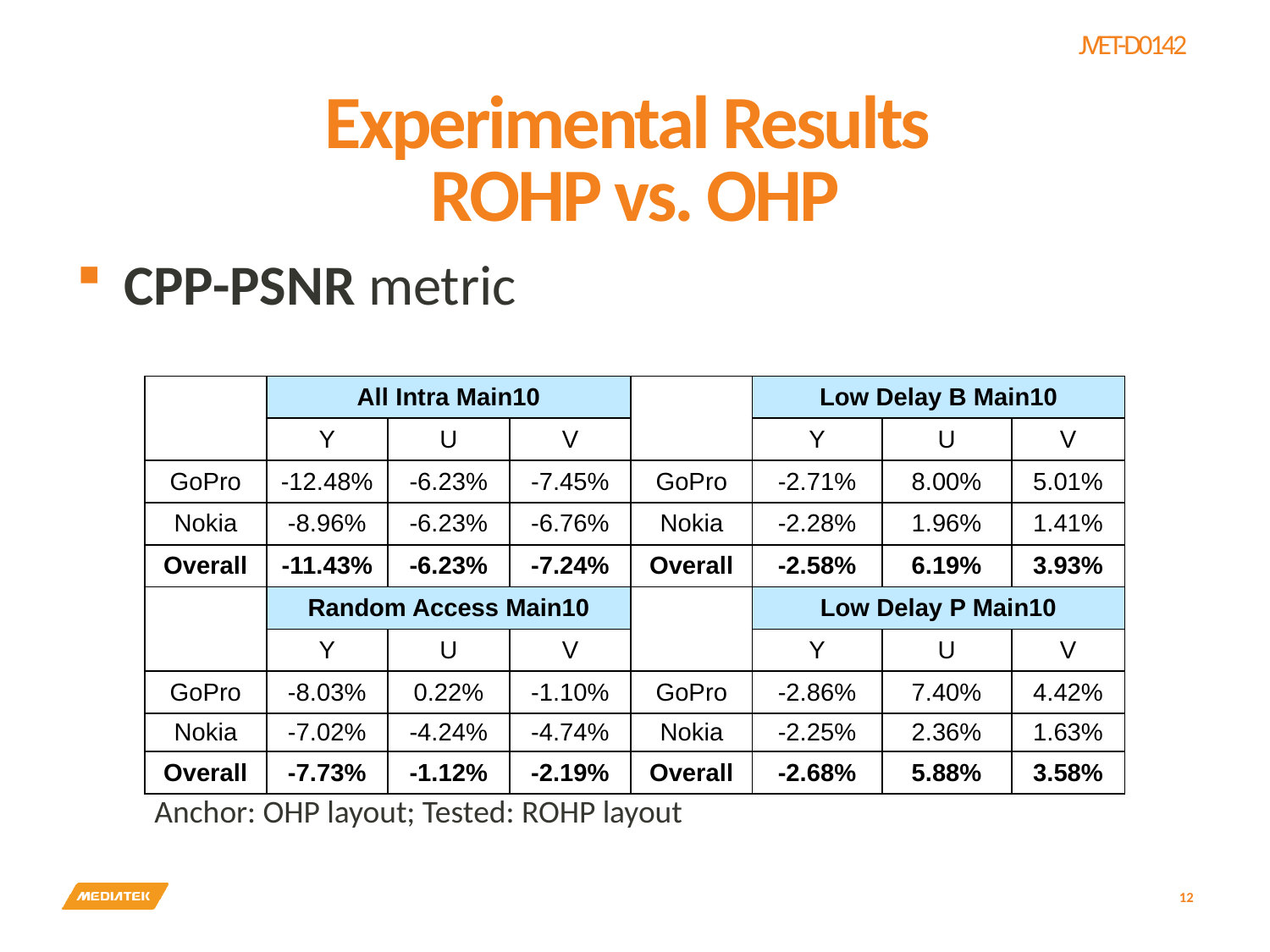

# Experimental Results ROHP vs. OHP
CPP-PSNR metric

|  | All Intra Main10 |  |  |  | Low Delay B Main10 |  |  |
| --- | --- | --- | --- | --- | --- | --- | --- |
|  | Y | U | V |  | Y | U | V |
| GoPro | -12.48% | -6.23% | -7.45% | GoPro | -2.71% | 8.00% | 5.01% |
| Nokia | -8.96% | -6.23% | -6.76% | Nokia | -2.28% | 1.96% | 1.41% |
| Overall | -11.43% | -6.23% | -7.24% | Overall | -2.58% | 6.19% | 3.93% |
|  | Random Access Main10 |  |  |  | Low Delay P Main10 |  |  |
|  | Y | U | V |  | Y | U | V |
| GoPro | -8.03% | 0.22% | -1.10% | GoPro | -2.86% | 7.40% | 4.42% |
| Nokia | -7.02% | -4.24% | -4.74% | Nokia | -2.25% | 2.36% | 1.63% |
| Overall | -7.73% | -1.12% | -2.19% | Overall | -2.68% | 5.88% | 3.58% |
| Anchor: OHP layout; Tested: ROHP layout |  |  |  |  |  |  |  |
12